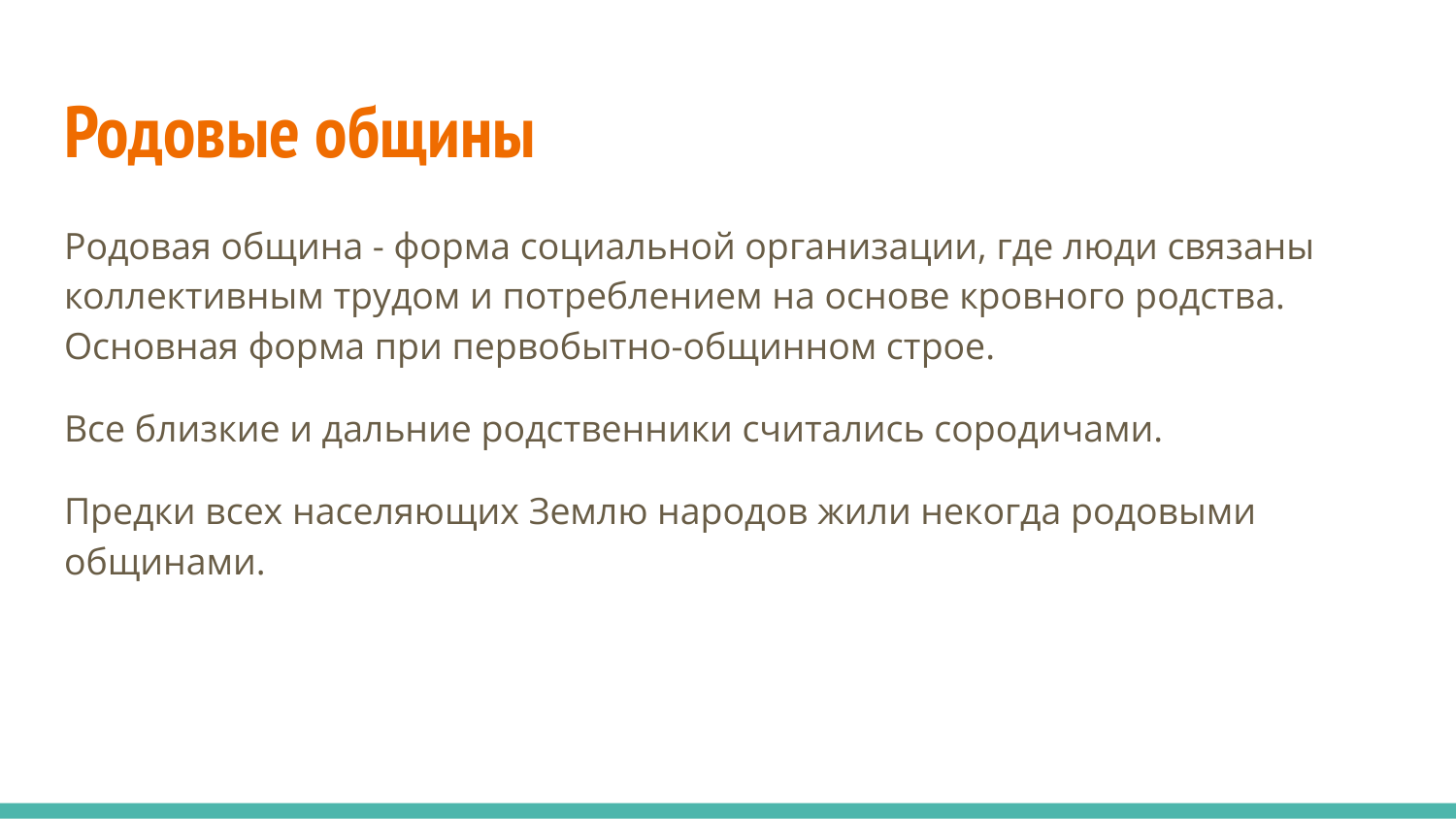

# Родовые общины
Родовая община - форма социальной организации, где люди связаны коллективным трудом и потреблением на основе кровного родства. Основная форма при первобытно-общинном строе.
Все близкие и дальние родственники считались сородичами.
Предки всех населяющих Землю народов жили некогда родовыми общинами.